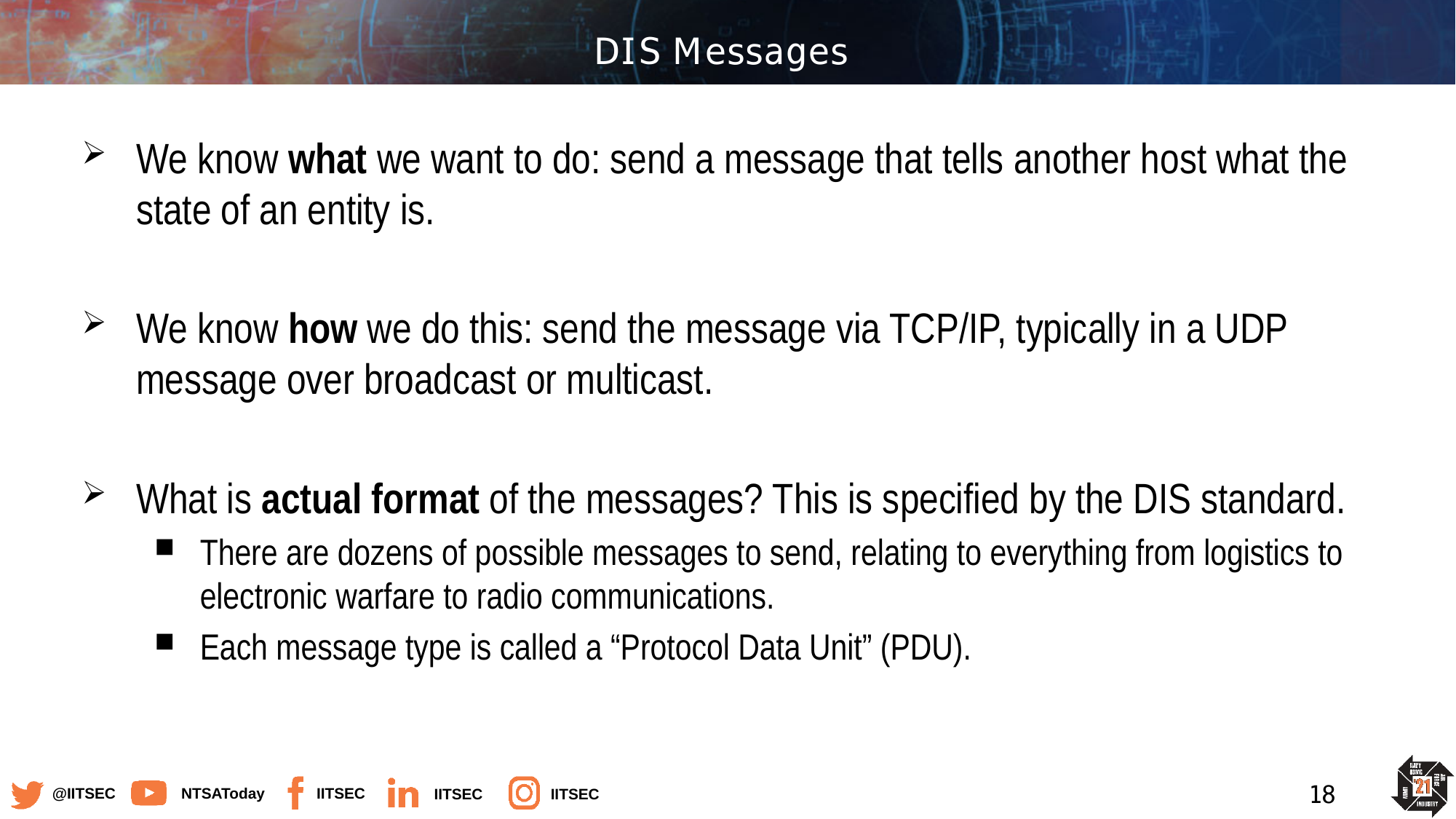

# DIS Messages
We know what we want to do: send a message that tells another host what the state of an entity is.

We know how we do this: send the message via TCP/IP, typically in a UDP message over broadcast or multicast.

What is actual format of the messages? This is specified by the DIS standard.
There are dozens of possible messages to send, relating to everything from logistics to electronic warfare to radio communications.
Each message type is called a “Protocol Data Unit” (PDU).
18